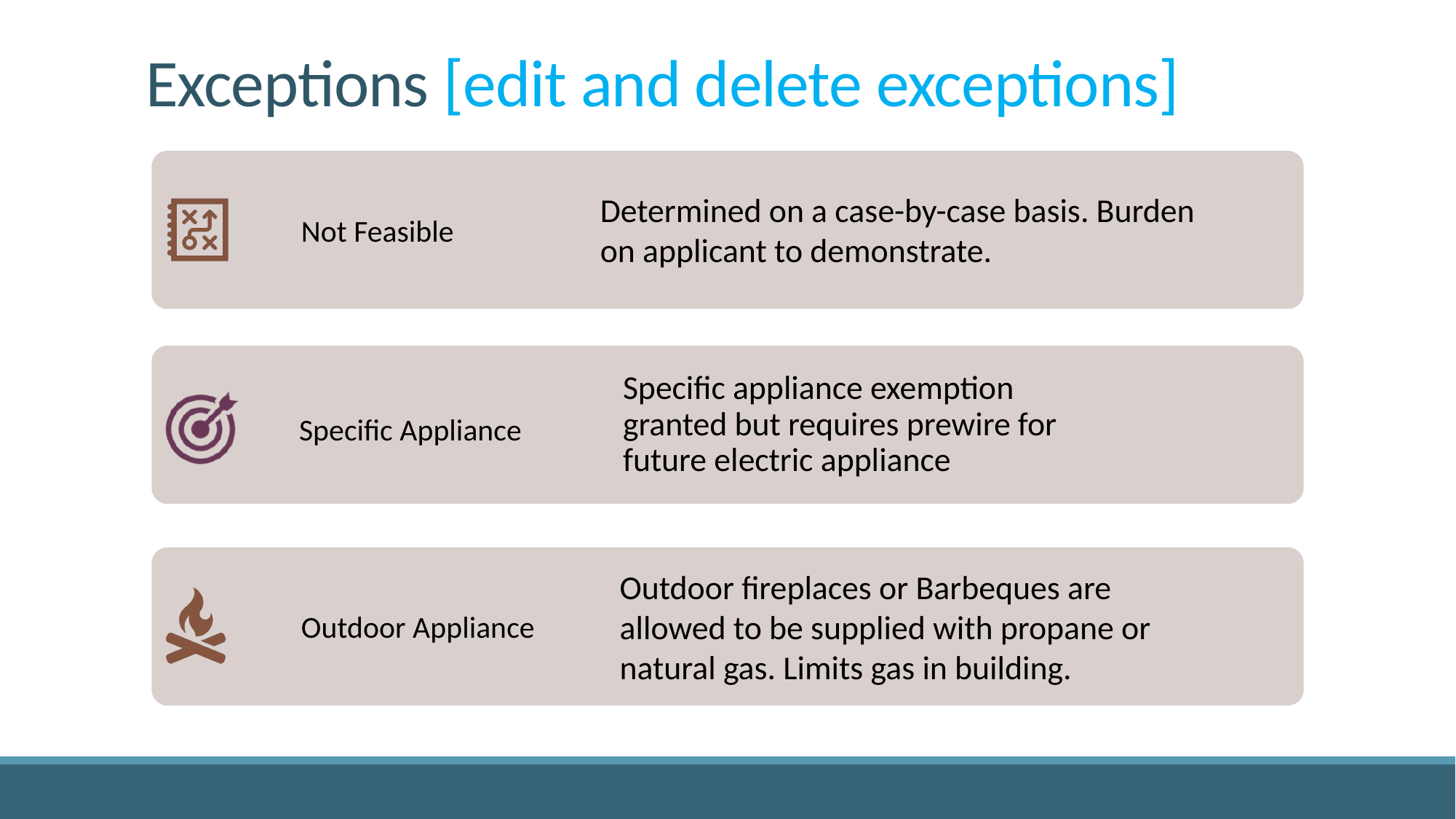

# Exceptions [edit and delete exceptions]
Not Feasible
Determined on a case-by-case basis. Burden on applicant to demonstrate.
Specific Appliance
Specific appliance exemption granted but requires prewire for future electric appliance
Outdoor Appliance
Outdoor fireplaces or Barbeques are allowed to be supplied with propane or natural gas. Limits gas in building.